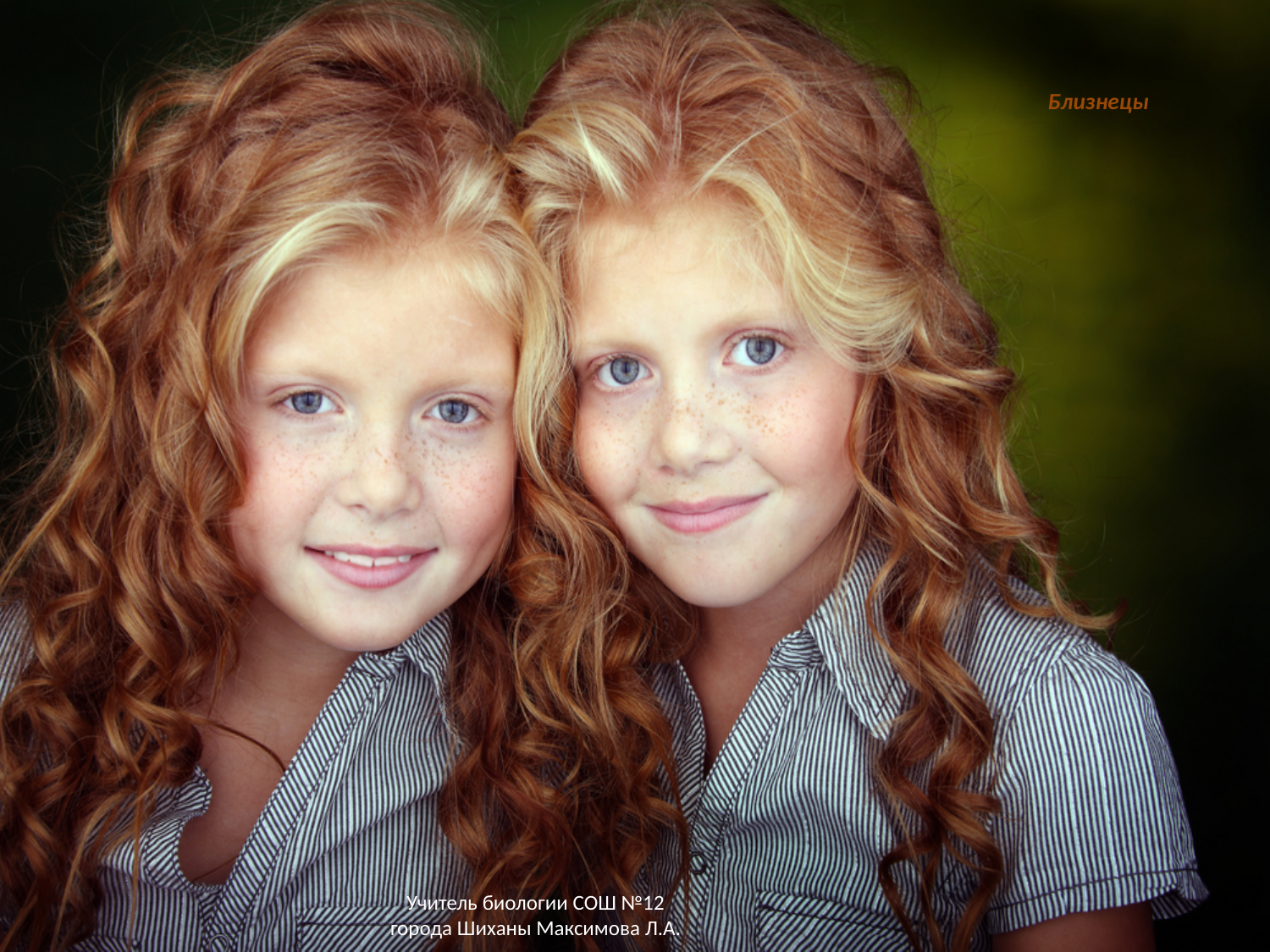

# Близнецы
Учитель биологии СОШ №12 города Шиханы Максимова Л.А.